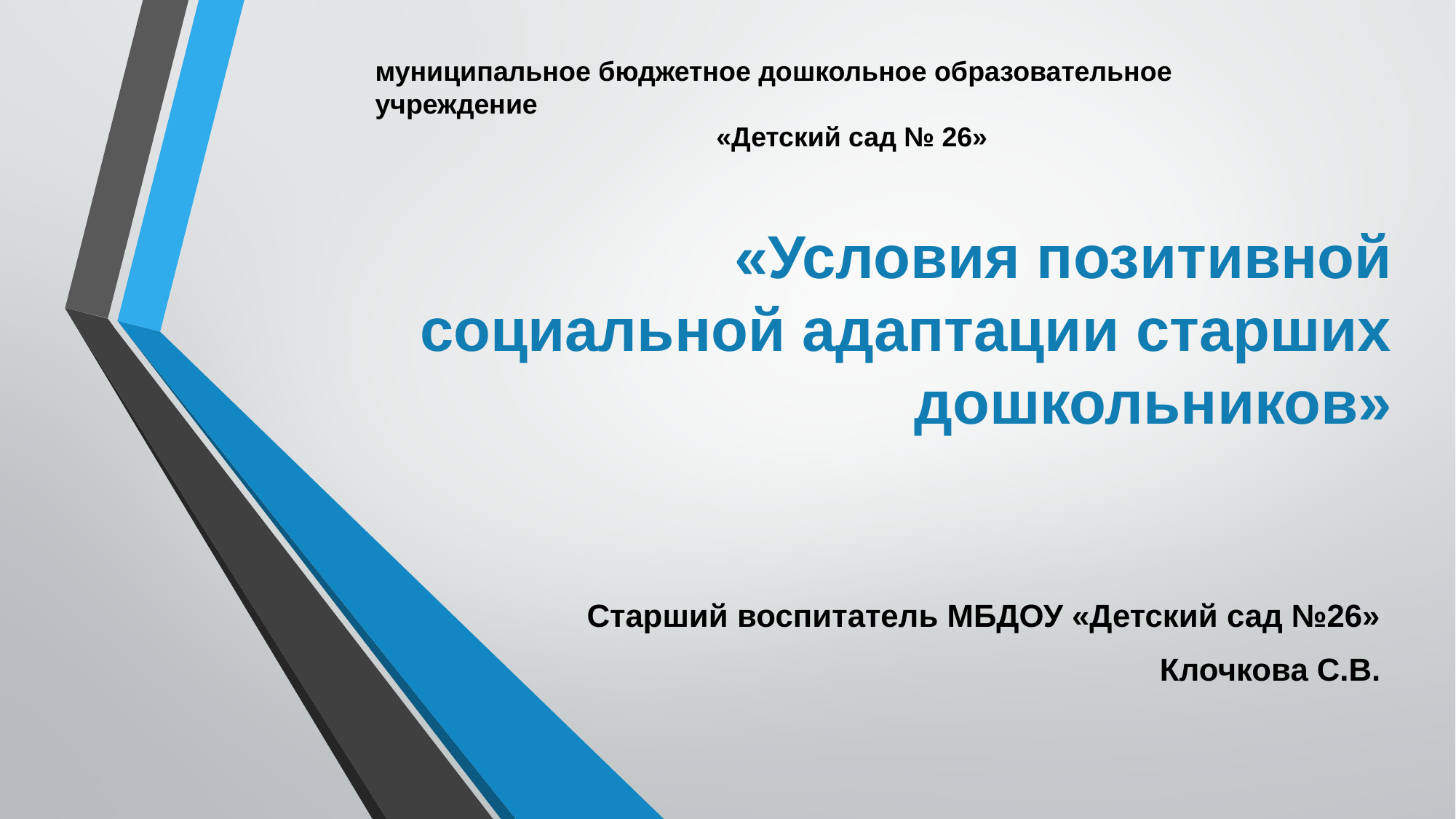

муниципальное бюджетное дошкольное образовательное учреждение
«Детский сад № 26»
# «Условия позитивной социальной адаптации старших дошкольников»
Старший воспитатель МБДОУ «Детский сад №26»
Клочкова С.В.